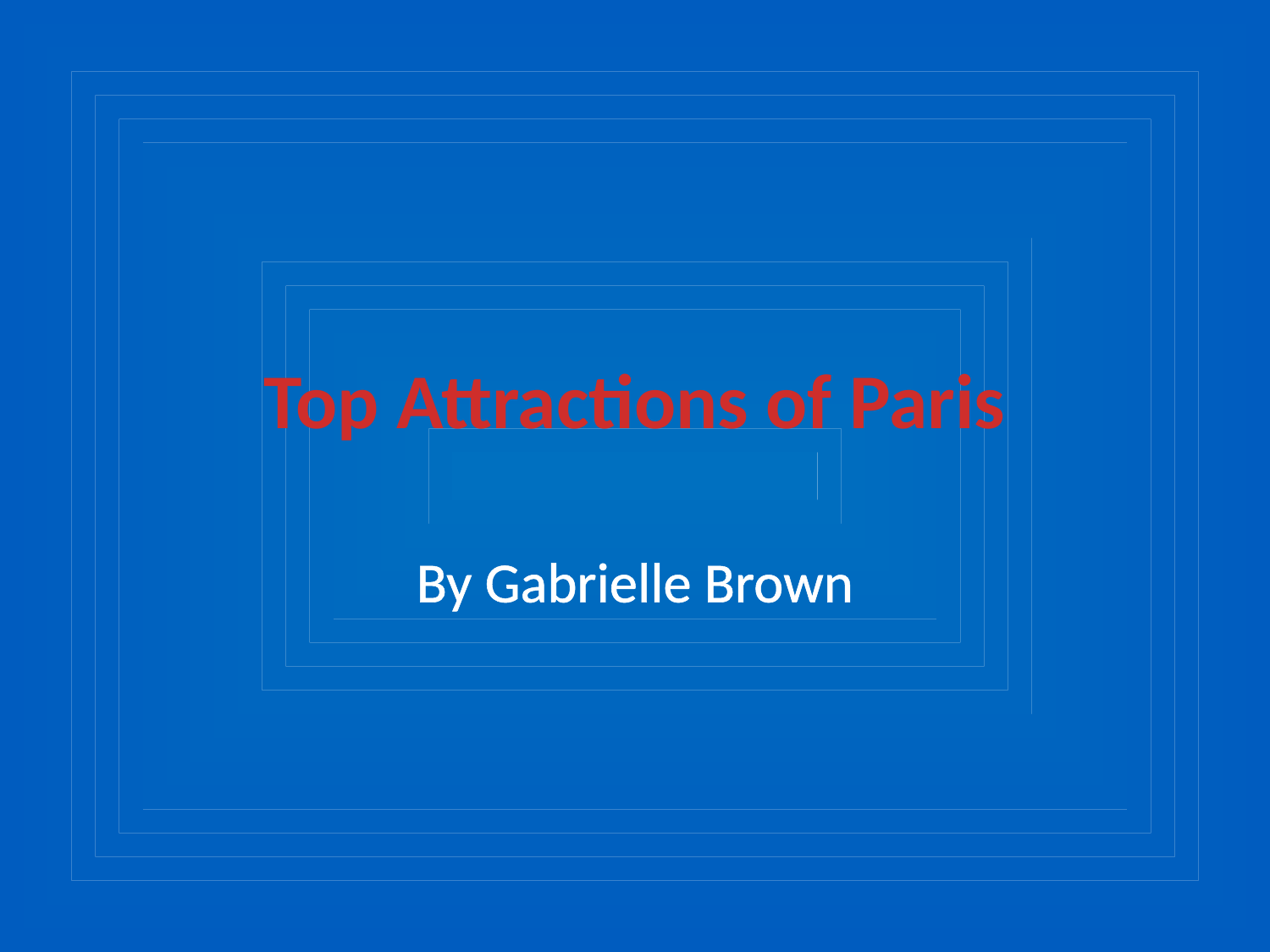

# Top Attractions of Paris
By Gabrielle Brown